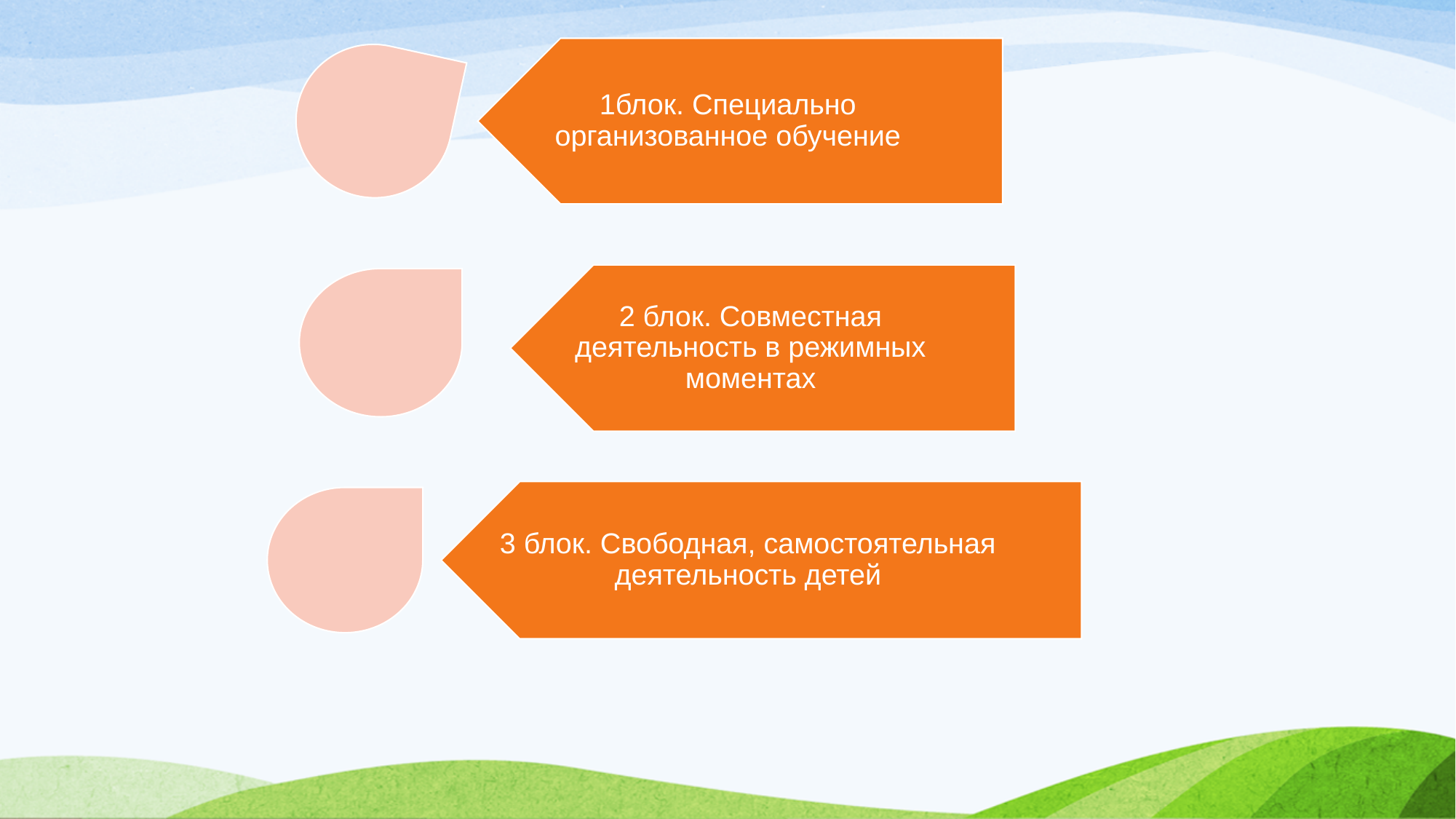

1блок. Специально организованное обучение
2 блок. Совместная деятельность в режимных моментах
3 блок. Свободная, самостоятельная деятельность детей